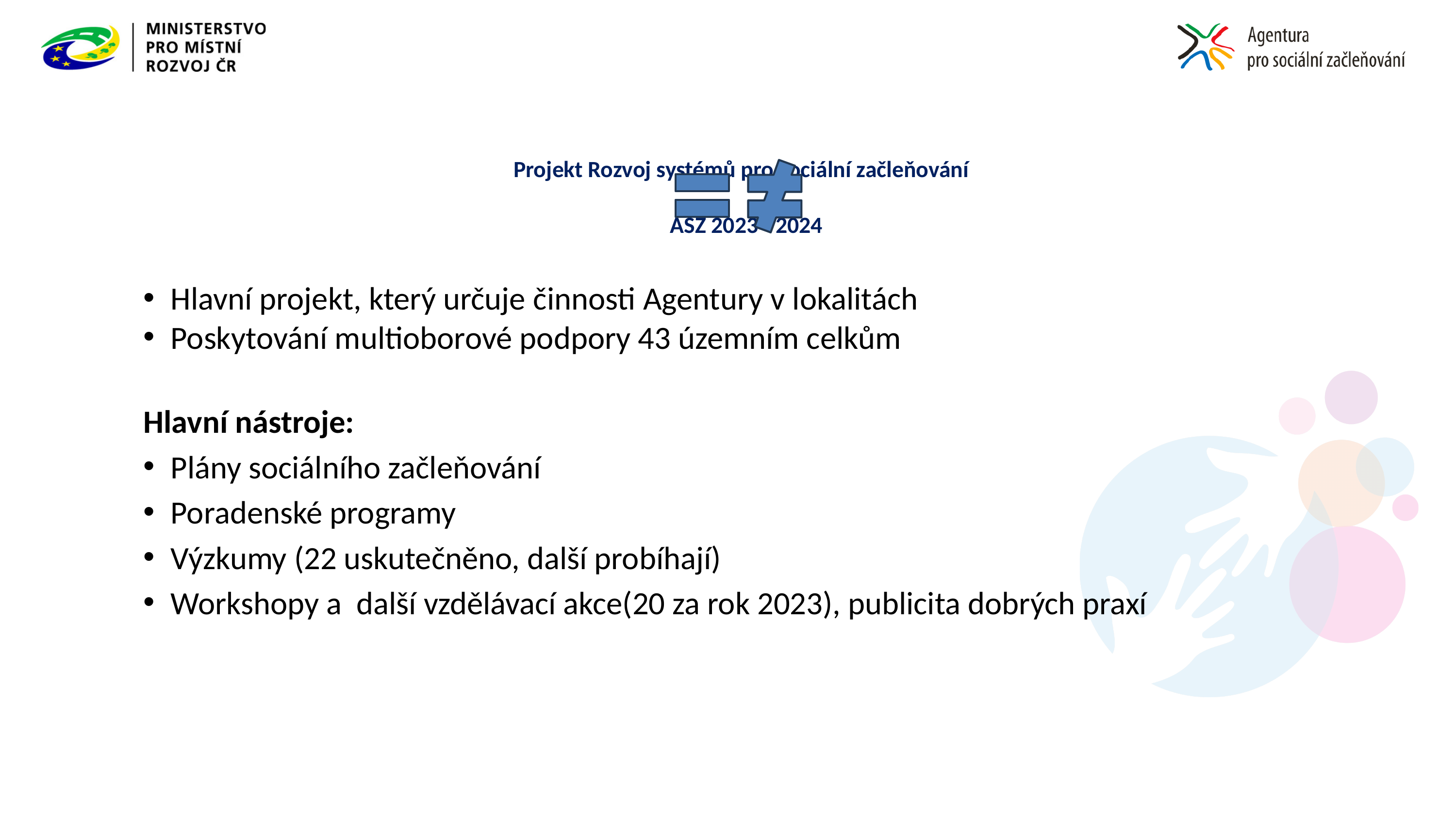

# Projekt Rozvoj systémů pro sociální začleňování   ASZ 2023 - 2024

Hlavní projekt, který určuje činnosti Agentury v lokalitách
Poskytování multioborové podpory 43 územním celkům
Hlavní nástroje:
Plány sociálního začleňování
Poradenské programy
Výzkumy (22 uskutečněno, další probíhají)
Workshopy a  další vzdělávací akce(20 za rok 2023), publicita dobrých praxí